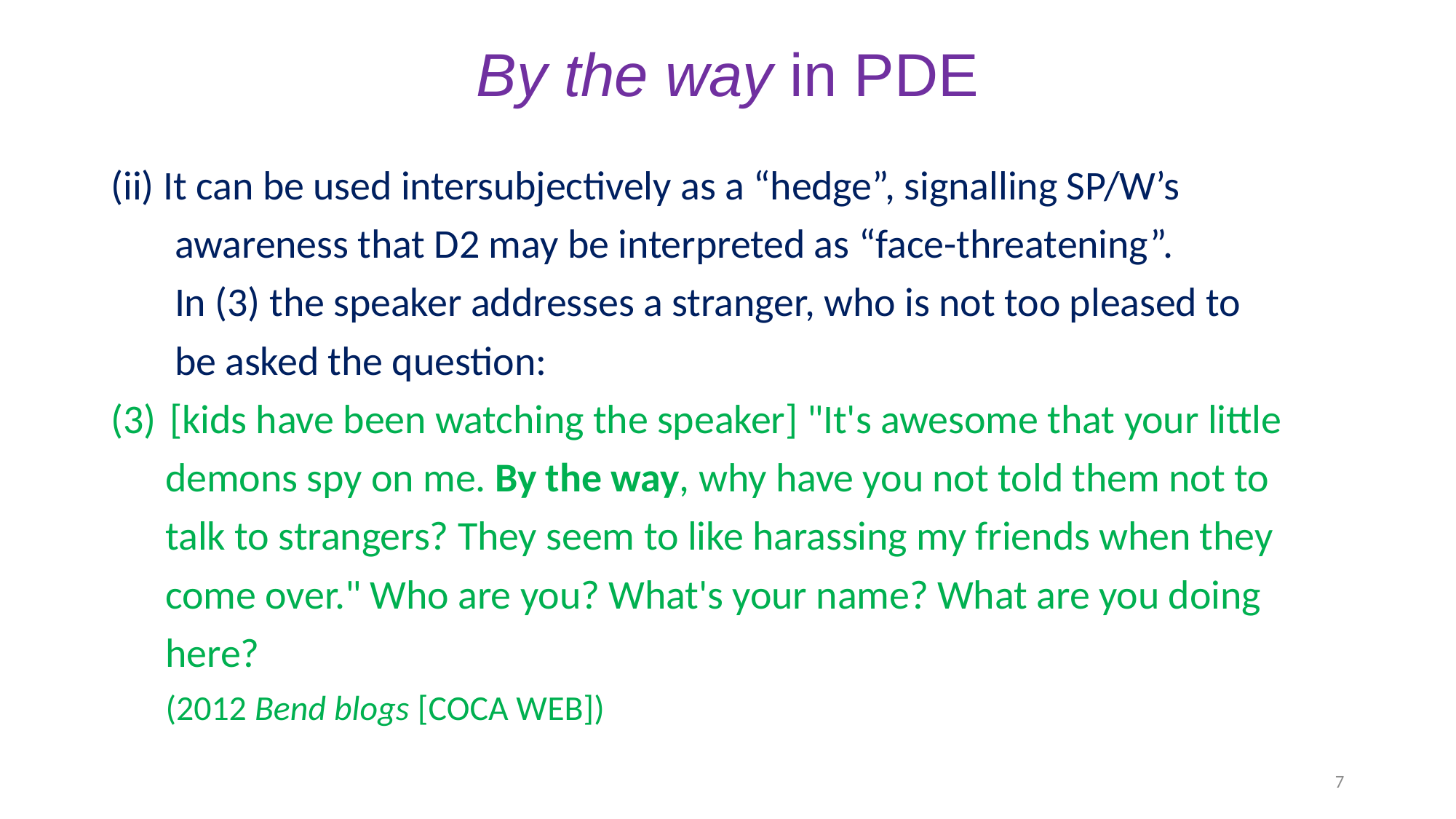

# By the way in PDE
(ii) It can be used intersubjectively as a “hedge”, signalling SP/W’s
       awareness that D2 may be interpreted as “face-threatening”.
       In (3) the speaker addresses a stranger, who is not too pleased to
       be asked the question:
[kids have been watching the speaker] "It's awesome that your little
      demons spy on me. By the way, why have you not told them not to
      talk to strangers? They seem to like harassing my friends when they
      come over." Who are you? What's your name? What are you doing
      here?
       (2012 Bend blogs [COCA WEB])

7